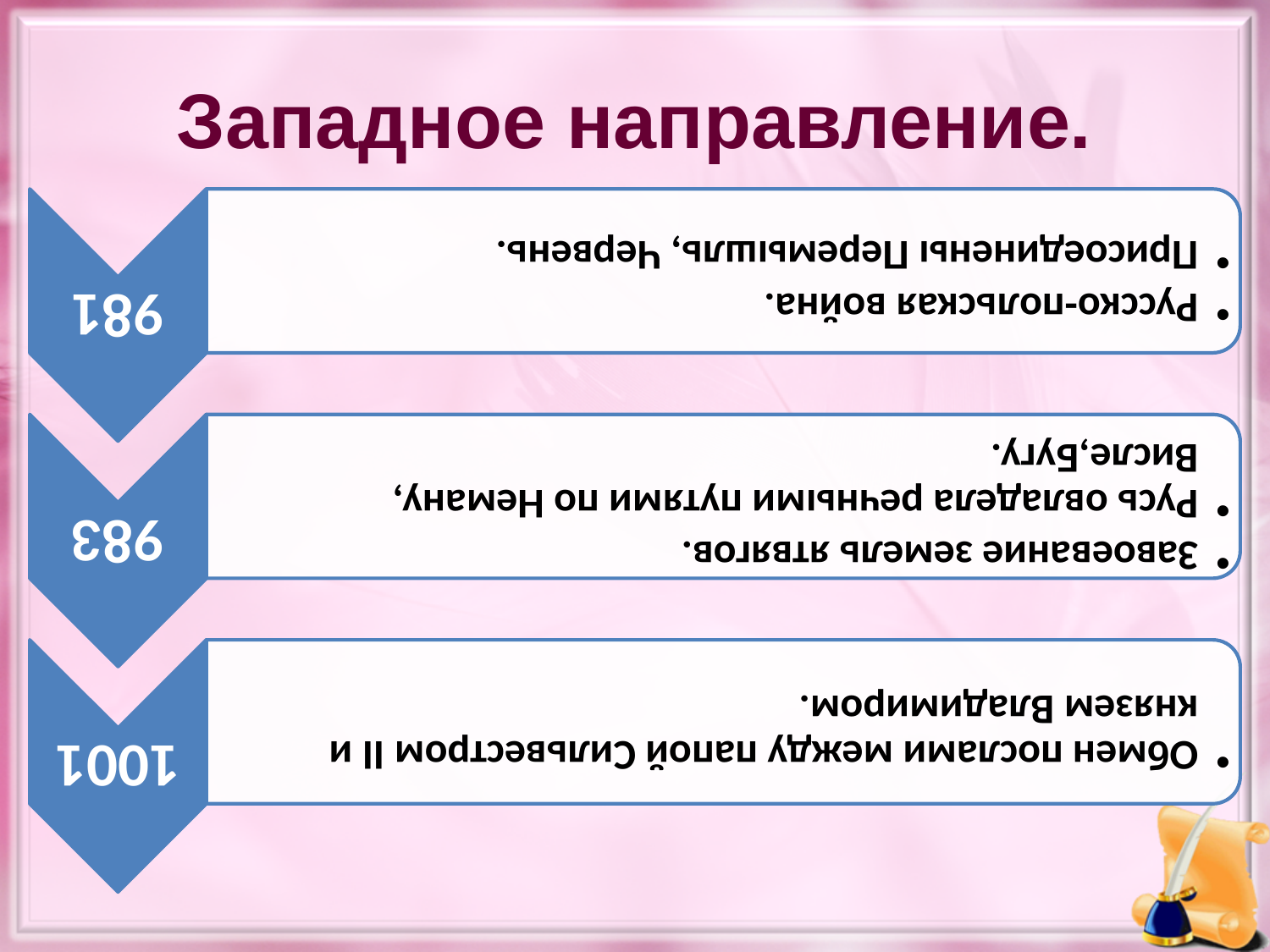

# Западное направление.
981
Русско-польская война.
Присоединены Перемышль, Червень.
983
Завоевание земель ятвягов.
Русь овладела речными путями по Неману, Висле,Бугу.
1001
Обмен послами между папой Сильвестром II и князем Владимиром.